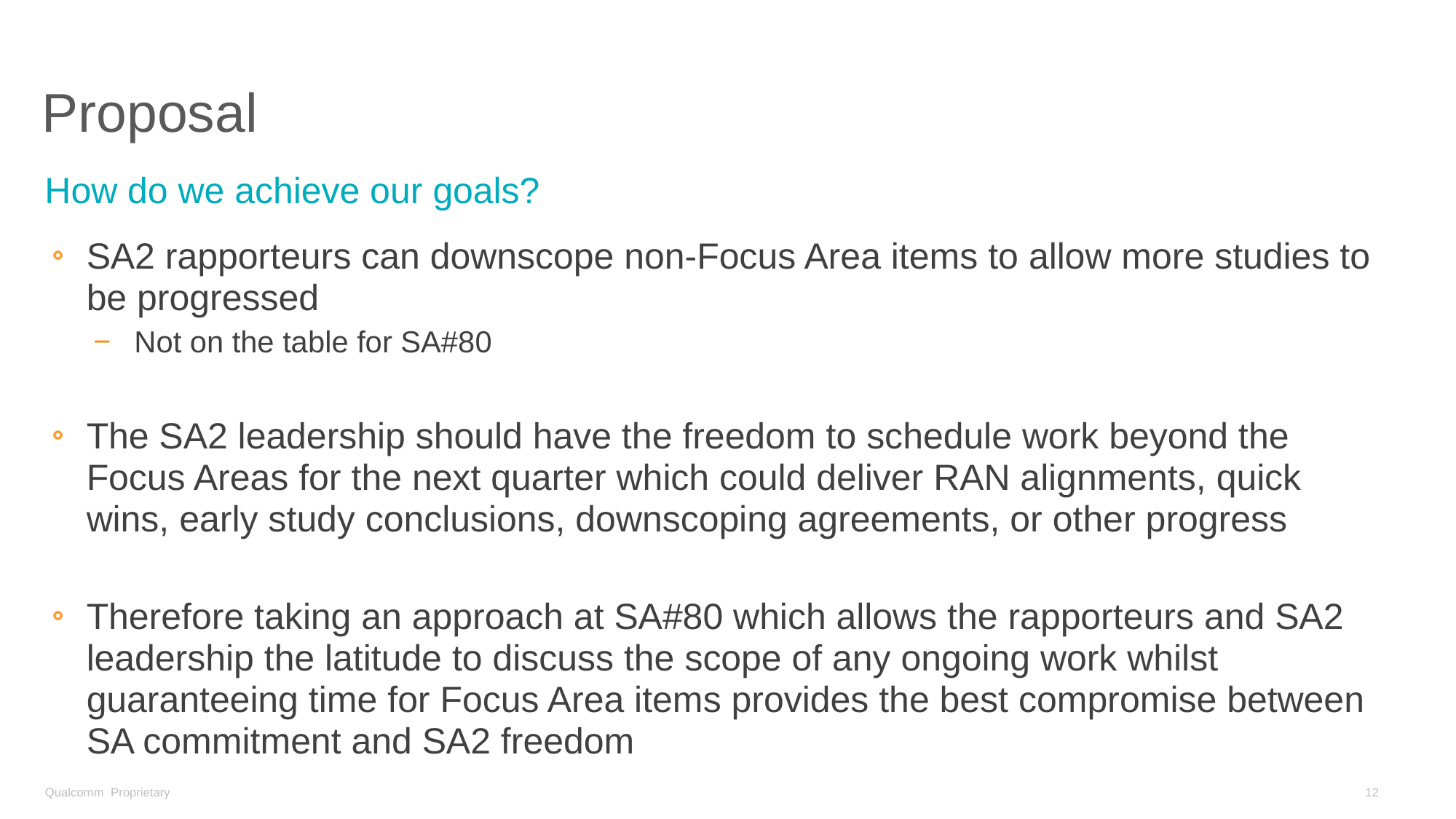

# Proposal
How do we achieve our goals?
SA2 rapporteurs can downscope non-Focus Area items to allow more studies to be progressed
Not on the table for SA#80

The SA2 leadership should have the freedom to schedule work beyond the Focus Areas for the next quarter which could deliver RAN alignments, quick wins, early study conclusions, downscoping agreements, or other progress

Therefore taking an approach at SA#80 which allows the rapporteurs and SA2 leadership the latitude to discuss the scope of any ongoing work whilst guaranteeing time for Focus Area items provides the best compromise between SA commitment and SA2 freedom